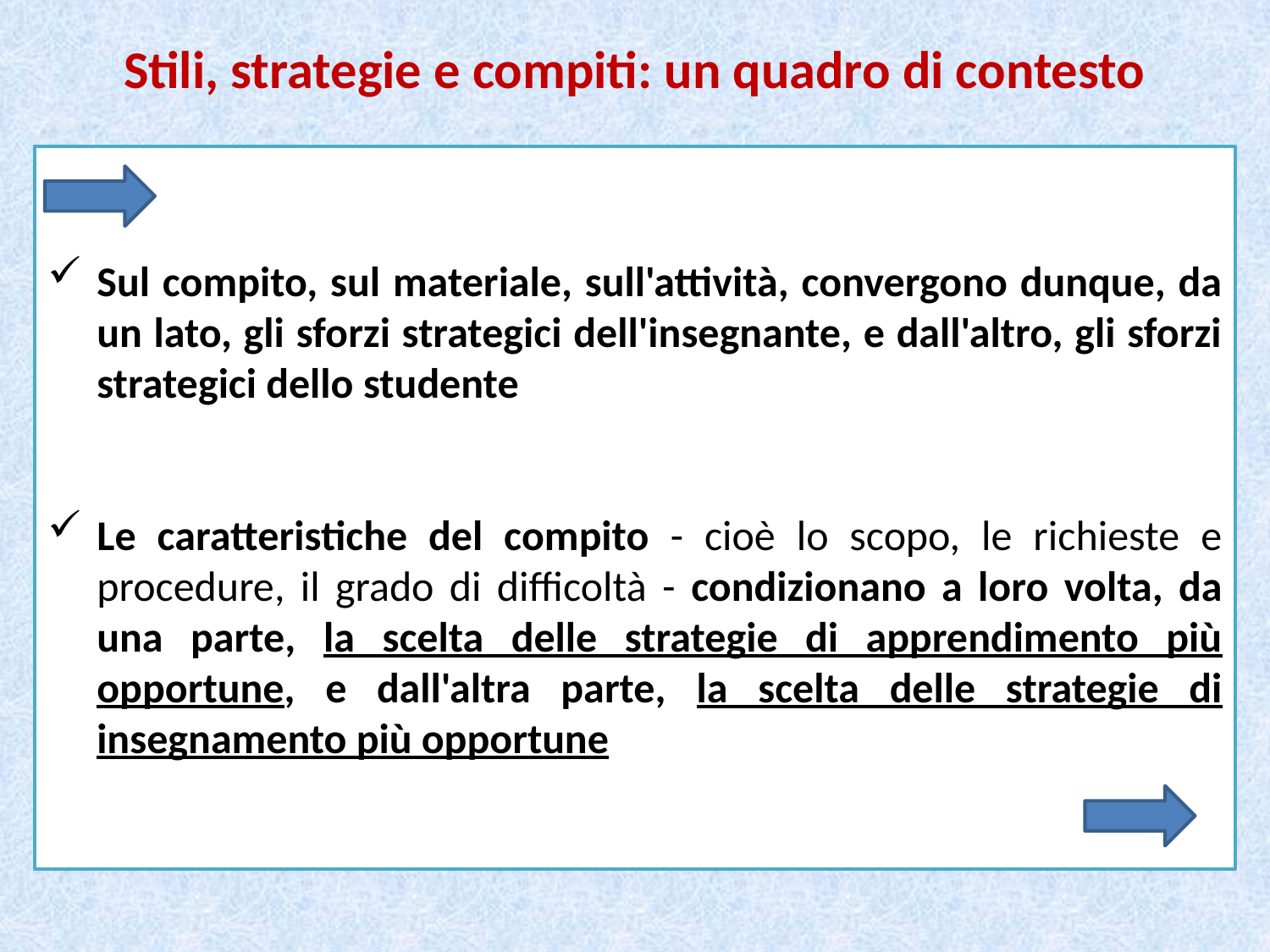

# Stili, strategie e compiti: un quadro di contesto

Sul compito, sul materiale, sull'attività, convergono dunque, da un lato, gli sforzi strategici dell'insegnante, e dall'altro, gli sforzi strategici dello studente

Le caratteristiche del compito - cioè lo scopo, le richieste e procedure, il grado di difficoltà - condizionano a loro volta, da una parte, la scelta delle strategie di apprendimento più opportune, e dall'altra parte, la scelta delle strategie di insegnamento più opportune